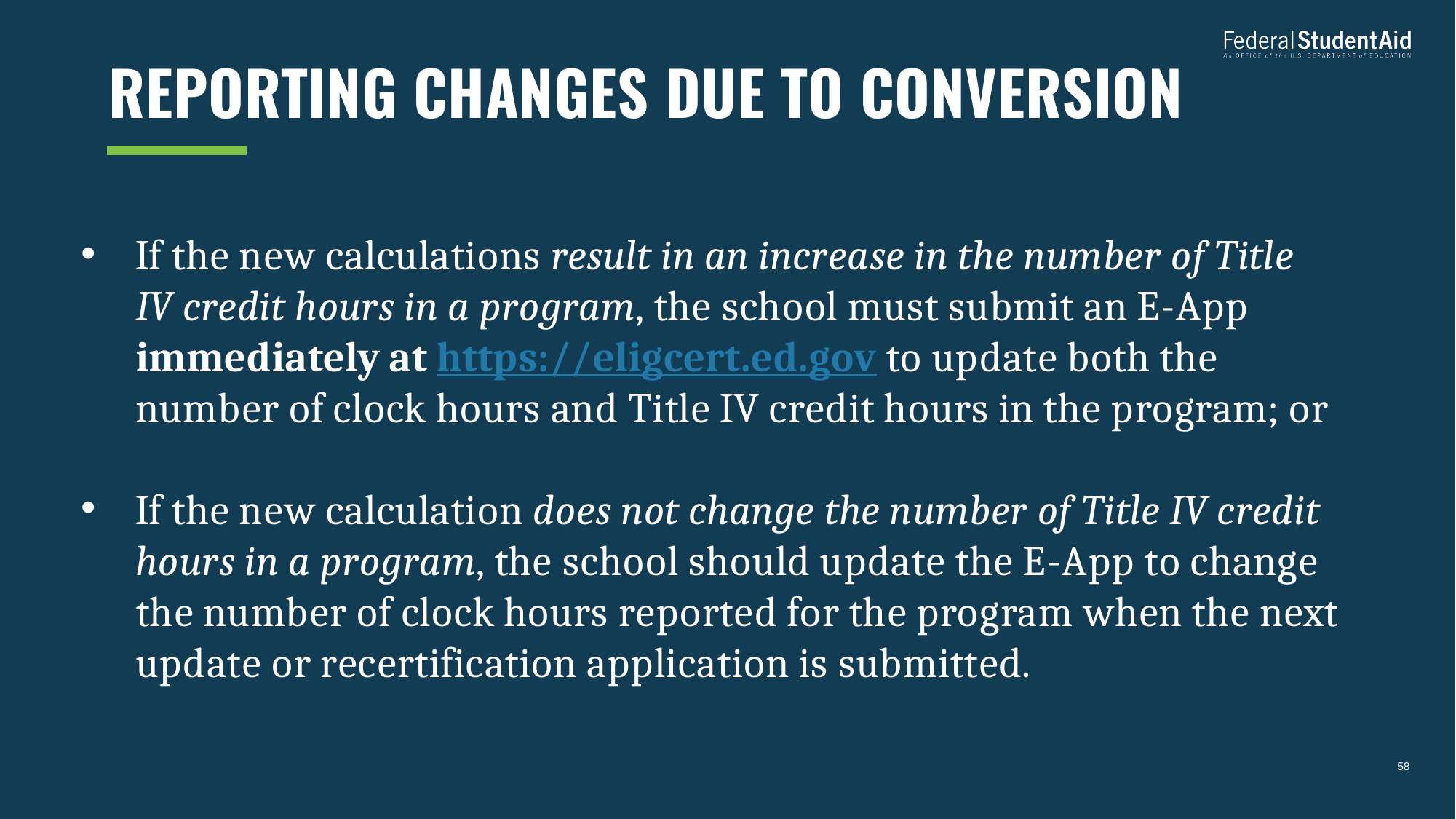

# Reporting changes due to conversion
If the new calculations result in an increase in the number of Title IV credit hours in a program, the school must submit an E-App immediately at https://eligcert.ed.gov to update both the number of clock hours and Title IV credit hours in the program; or

If the new calculation does not change the number of Title IV credit hours in a program, the school should update the E-App to change the number of clock hours reported for the program when the next update or recertification application is submitted.

58